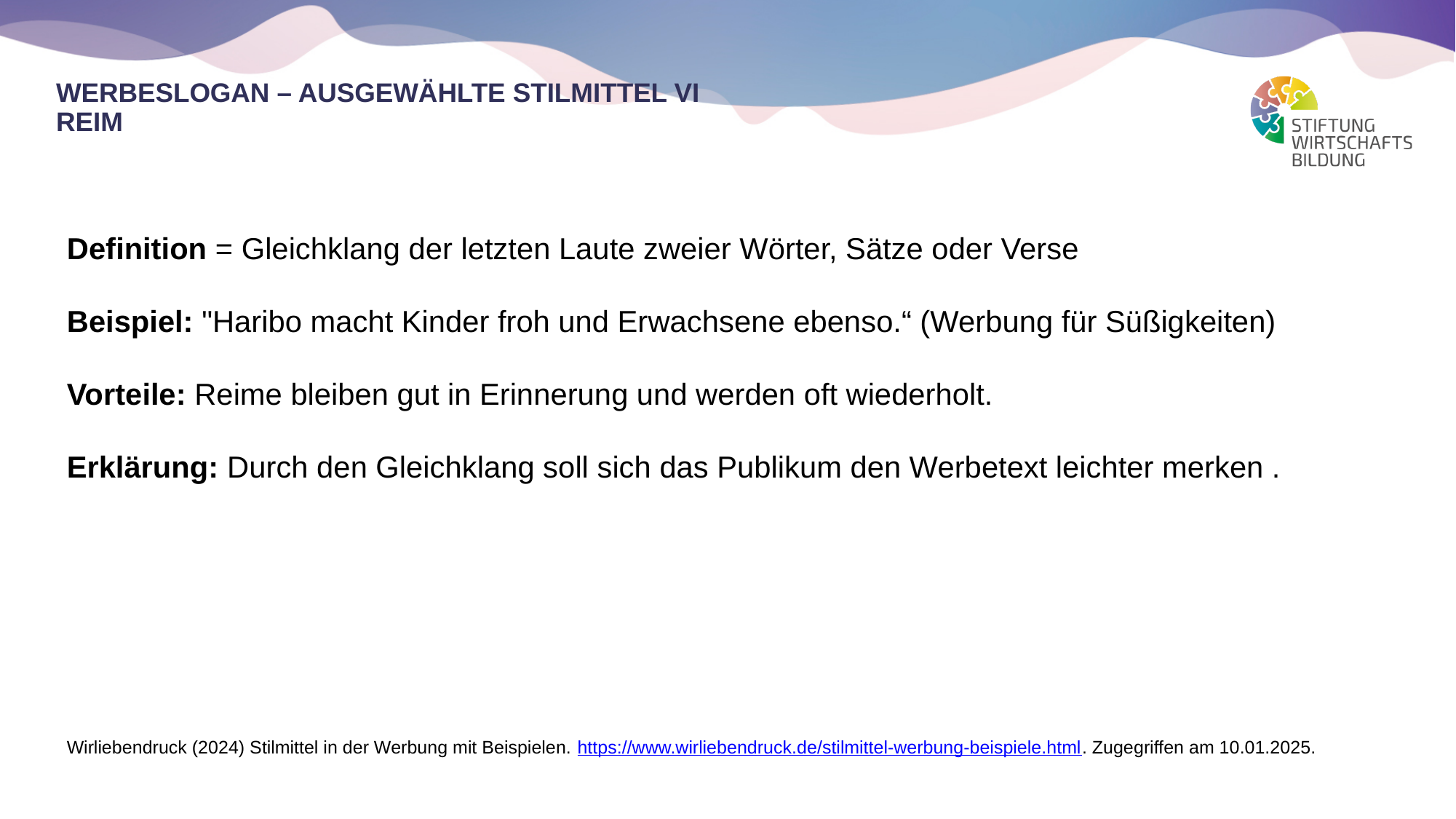

# Werbeslogan – ausgewählte Stilmittel VI REIM
Definition = Gleichklang der letzten Laute zweier Wörter, Sätze oder Verse

Beispiel: "Haribo macht Kinder froh und Erwachsene ebenso.“ (Werbung für Süßigkeiten)

Vorteile: Reime bleiben gut in Erinnerung und werden oft wiederholt.

Erklärung: Durch den Gleichklang soll sich das Publikum den Werbetext leichter merken .
Wirliebendruck (2024) Stilmittel in der Werbung mit Beispielen. https://www.wirliebendruck.de/stilmittel-werbung-beispiele.html. Zugegriffen am 10.01.2025.